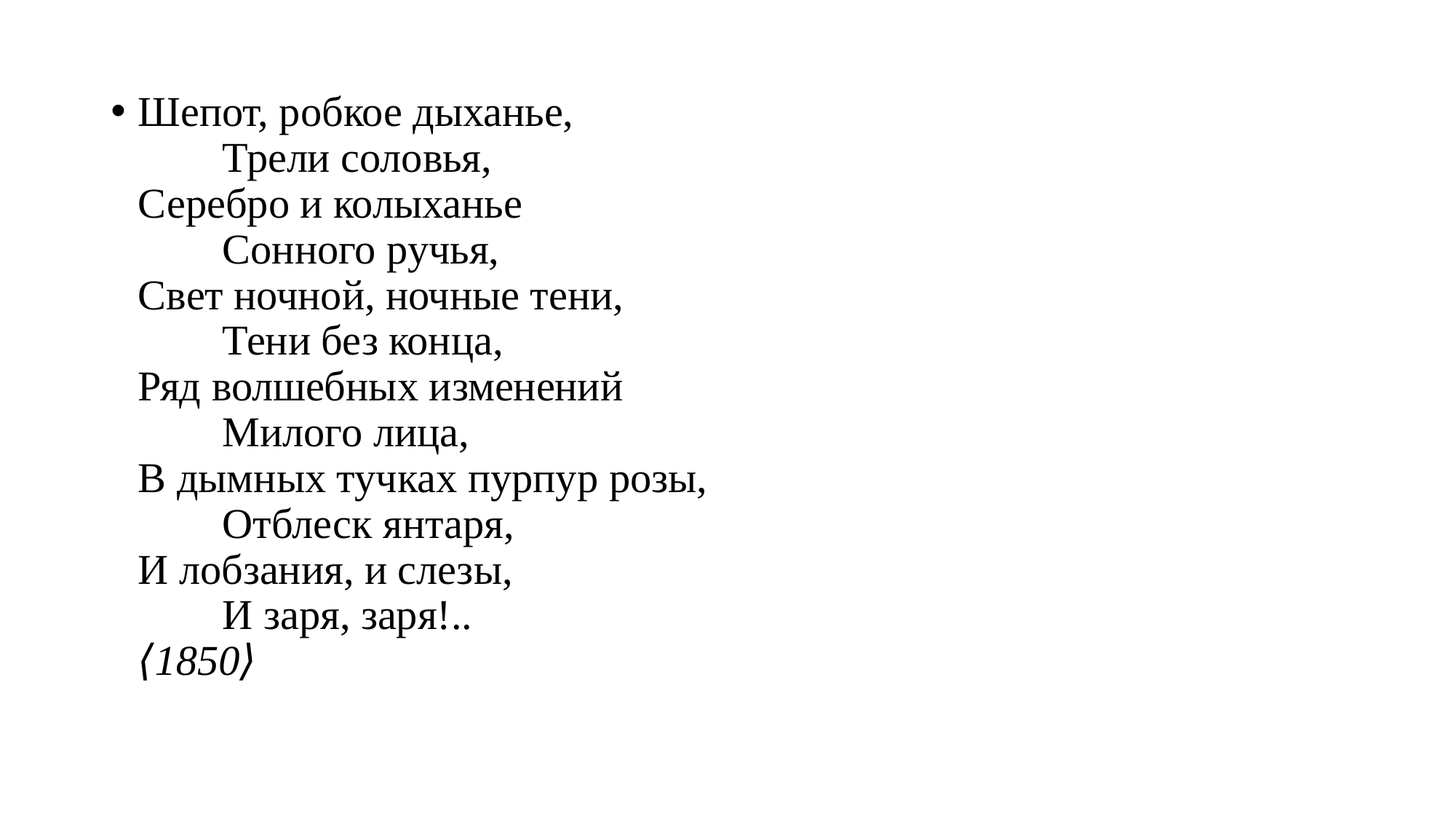

Шепот, робкое дыханье,
        Трели соловья,
Серебро и колыханье
        Сонного ручья,
Свет ночной, ночные тени,
        Тени без конца,
Ряд волшебных изменений
        Милого лица,
В дымных тучках пурпур розы,
        Отблеск янтаря,
И лобзания, и слезы,
        И заря, заря!..
⟨1850⟩